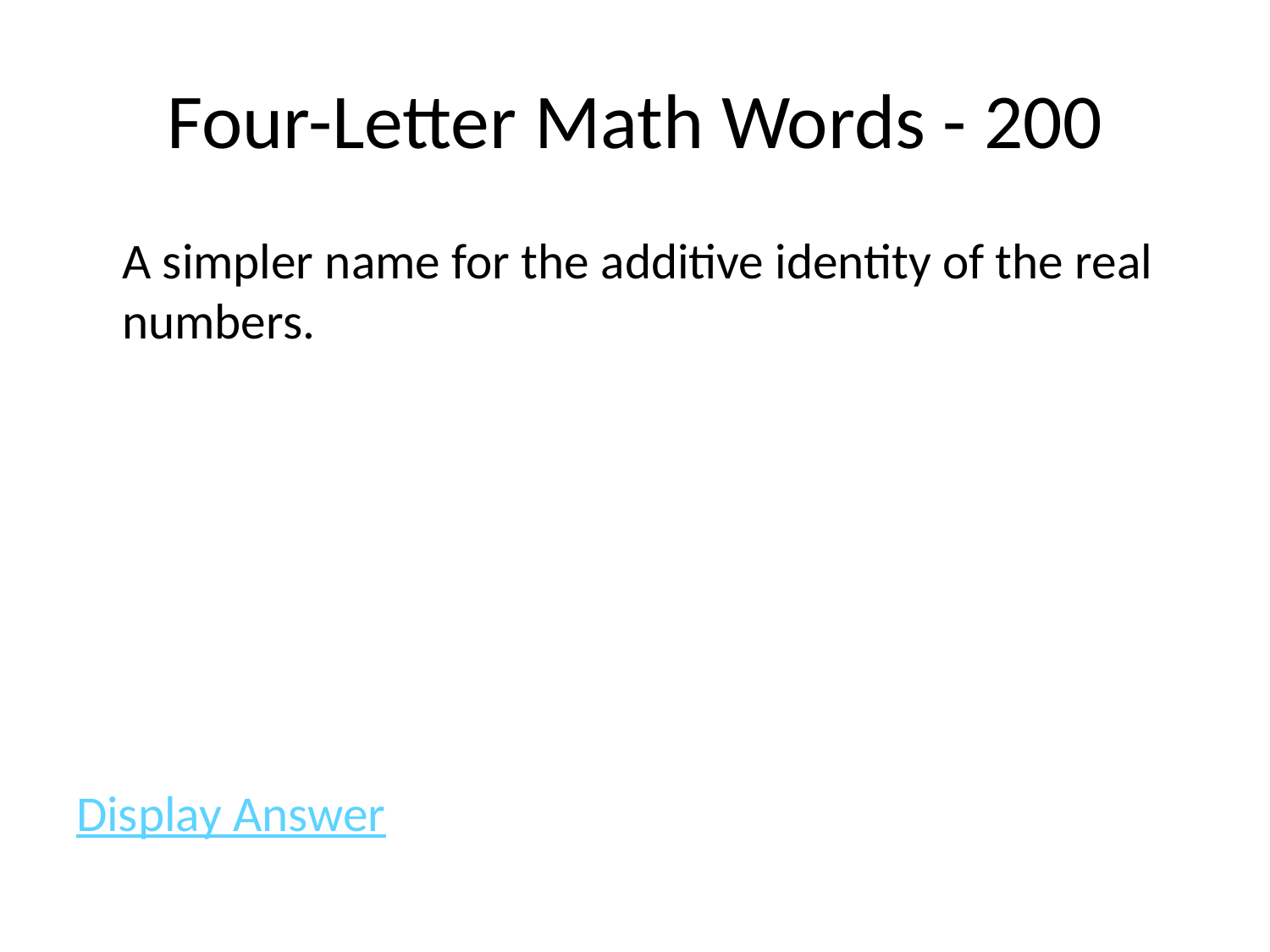

# Four-Letter Math Words - 200
	A simpler name for the additive identity of the real numbers.

Display Answer